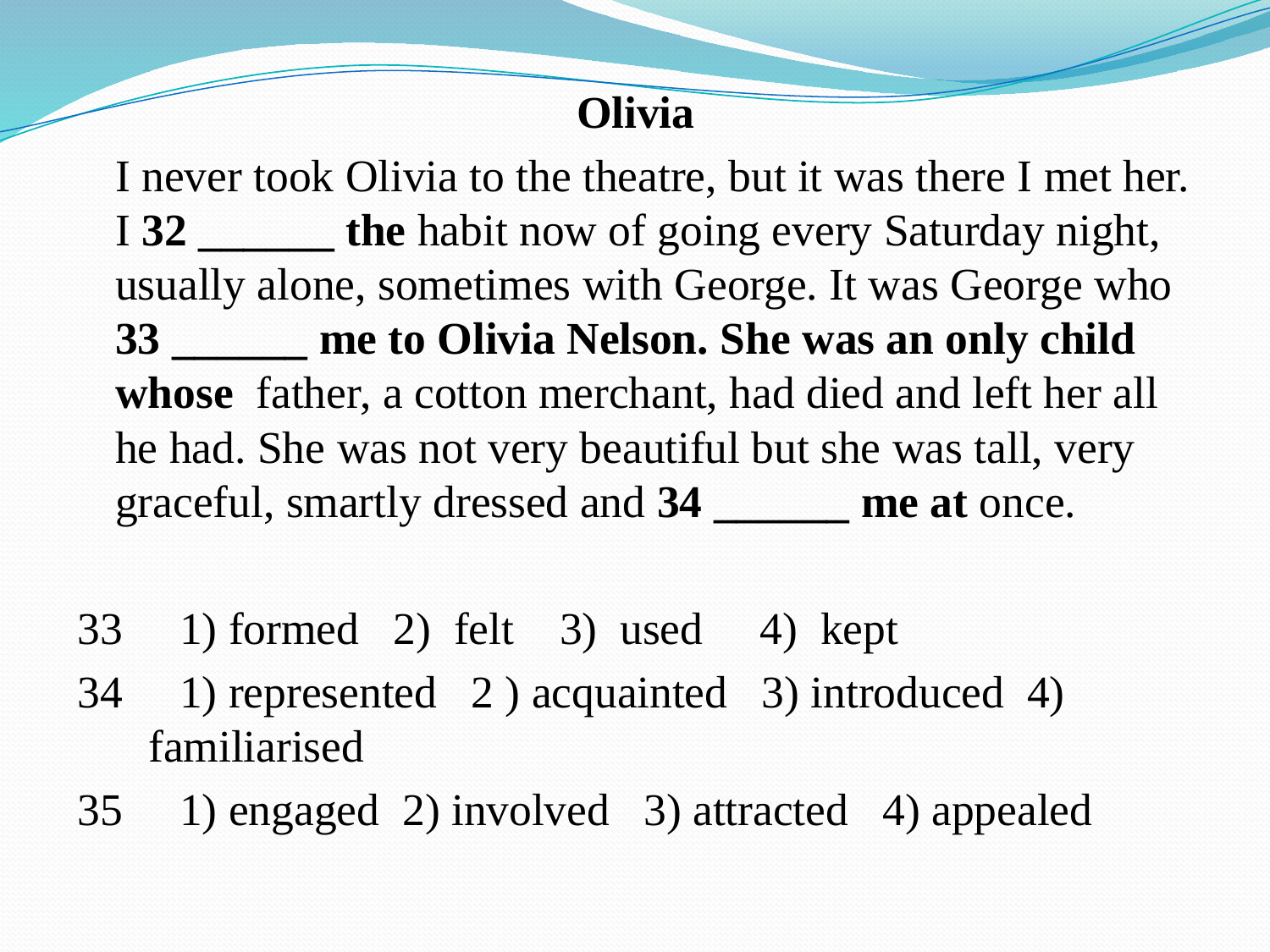

Olivia
	I never took Olivia to the theatre, but it was there I met her. I 32 ______ the habit now of going every Saturday night, usually alone, sometimes with George. It was George who 33 ______ me to Olivia Nelson. She was an only child whose  father, a cotton merchant, had died and left her all he had. She was not very beautiful but she was tall, very graceful, smartly dressed and 34 ______ me at once.

33     1) formed   2)  felt    3)  used     4)  kept
34     1) represented   2 ) acquainted   3) introduced  4)      familiarised
35     1) engaged  2) involved   3) attracted   4) appealed
#